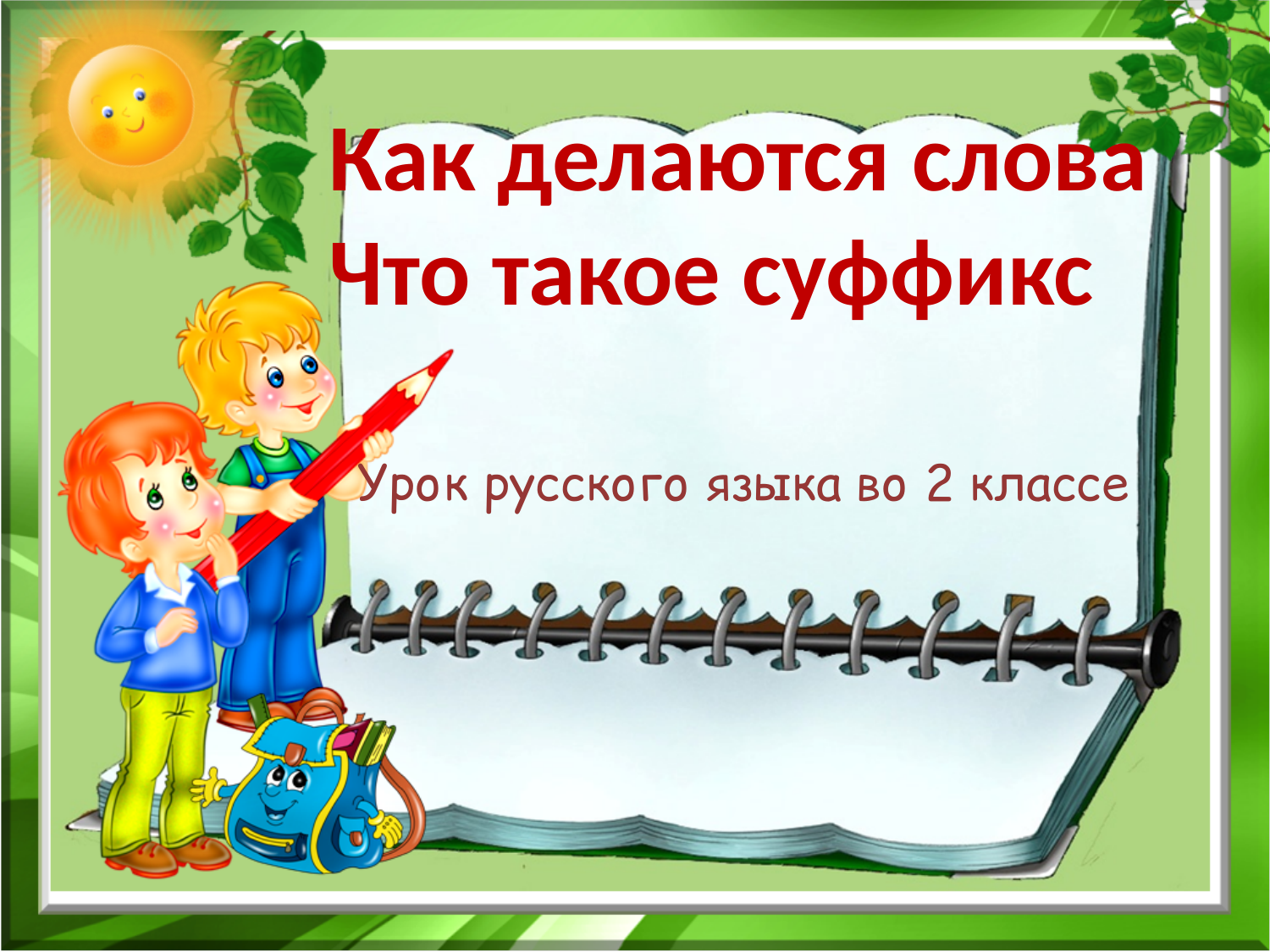

Как делаются слова
     Что такое суффикс

               Урок русского языка во 2 классе